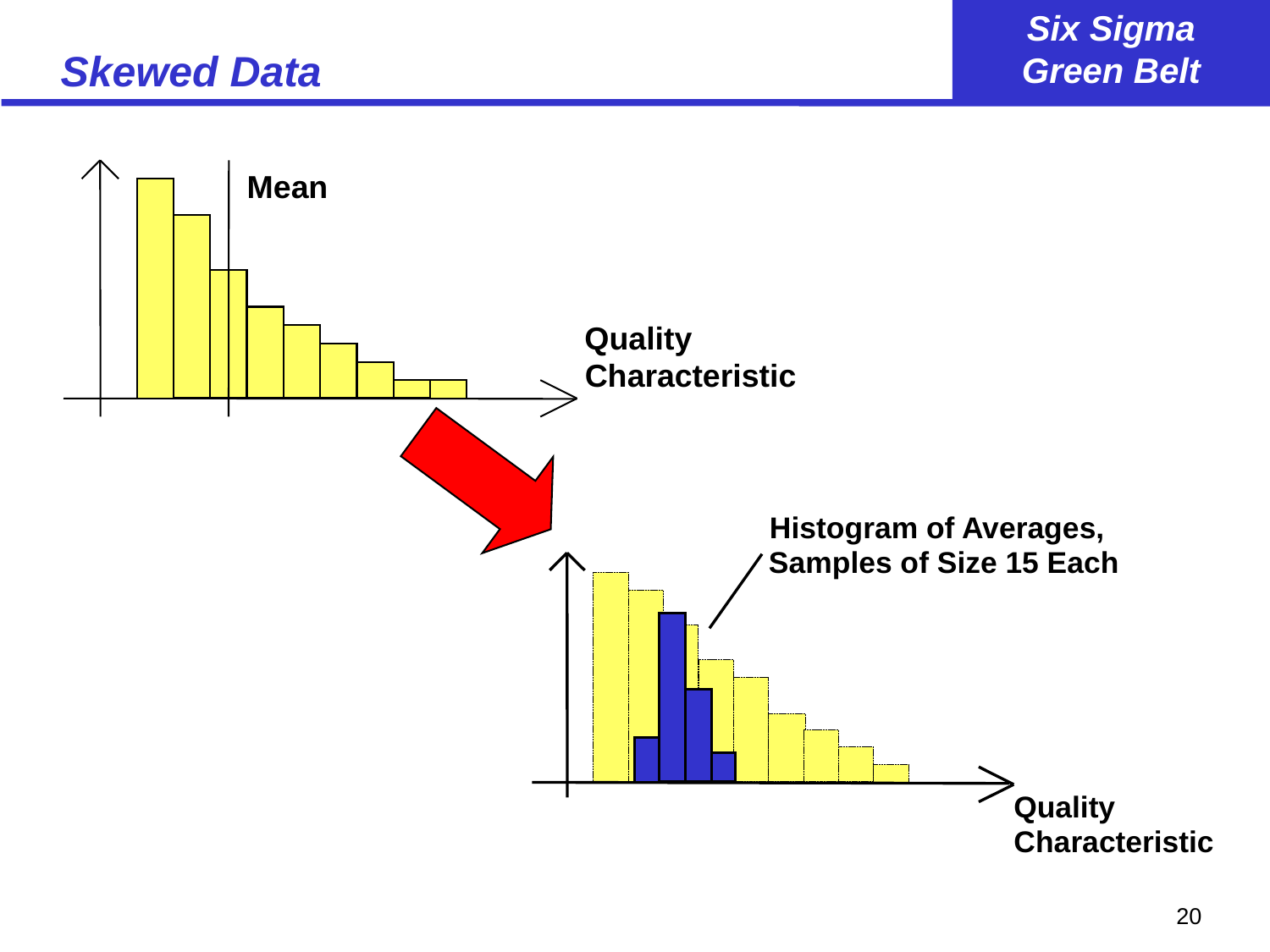

# Skewed Data

Mean

Quality

Characteristic

Histogram of Averages,
Samples of Size 15 Each

Quality
Characteristic